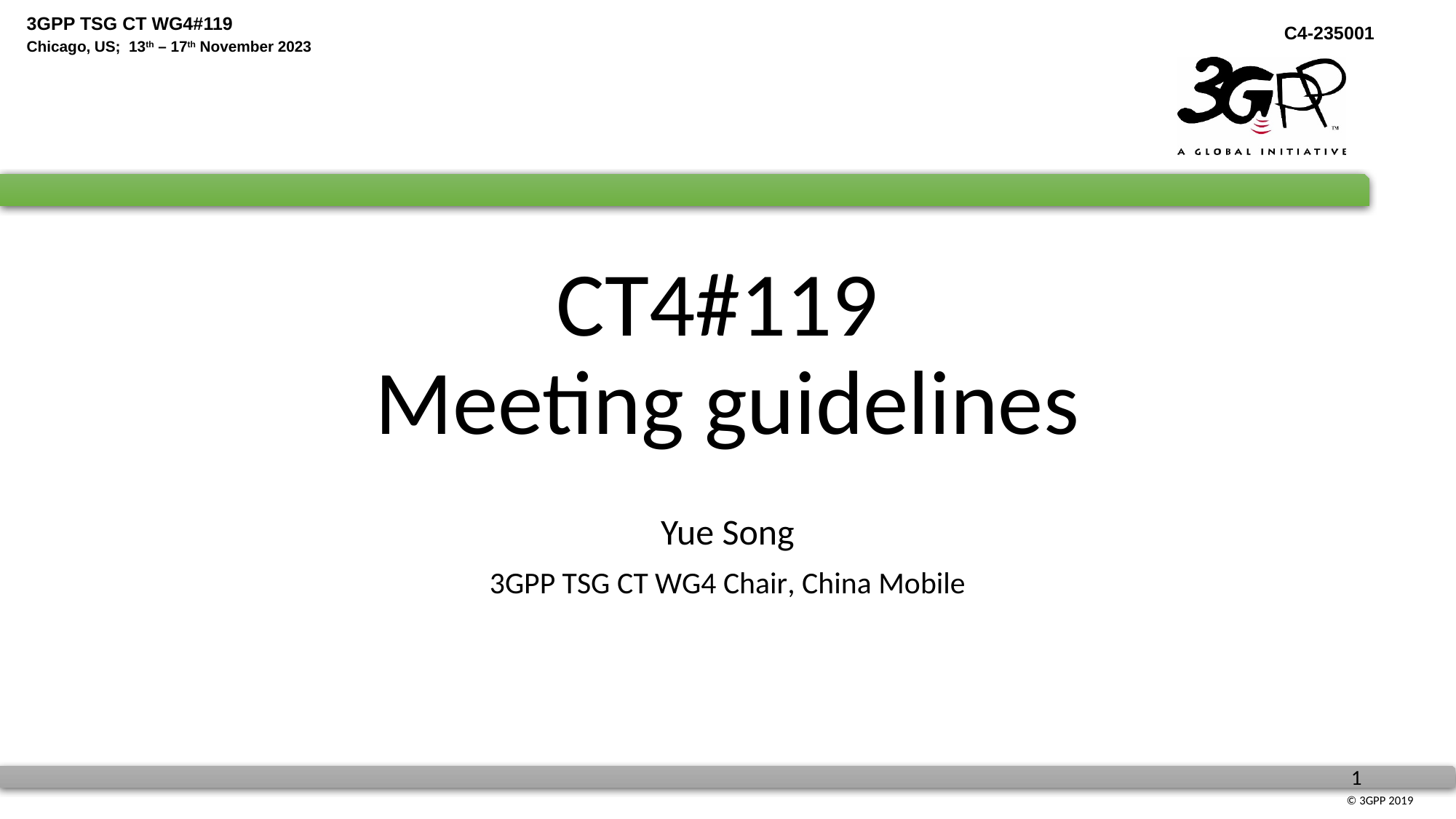

# CT4#119 Meeting guidelines
Yue Song
3GPP TSG CT WG4 Chair, China Mobile